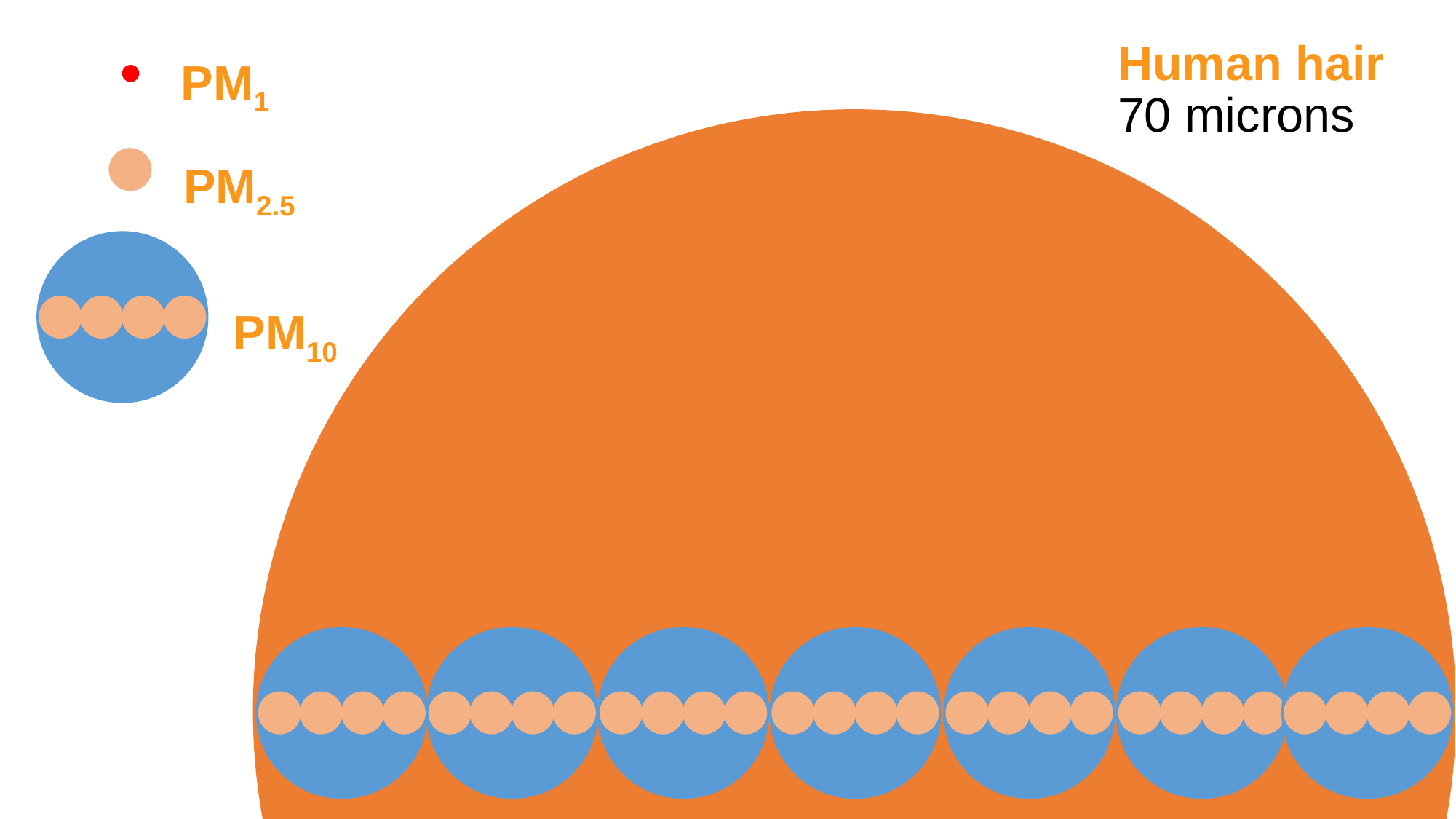

Human hair
70 microns
PM1

PM2.5

PM10